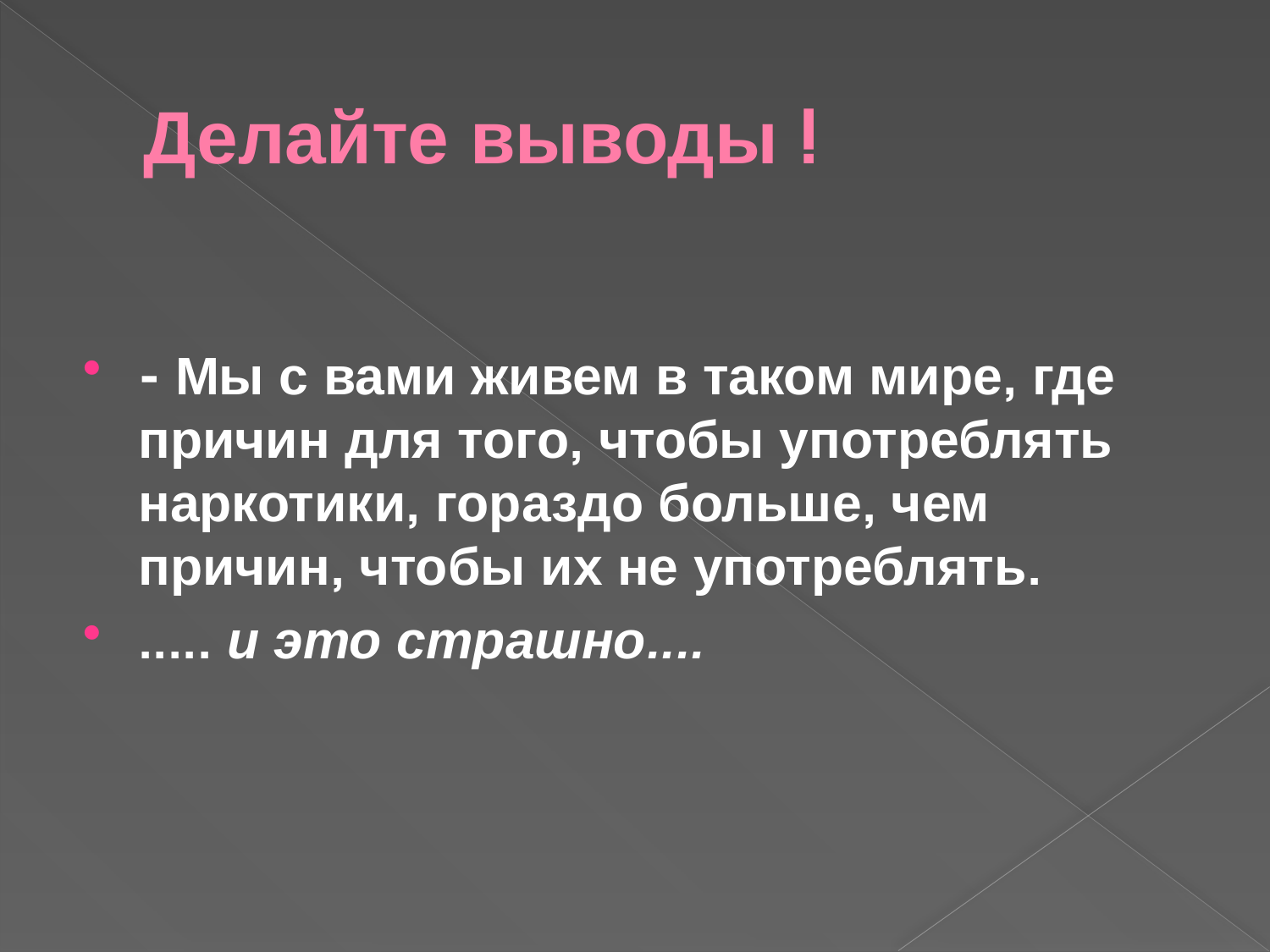

# Делайте выводы !

- Мы с вами живем в таком мире, где причин для того, чтобы употреблять наркотики, гораздо больше, чем причин, чтобы их не употреблять.
..... и это страшно....